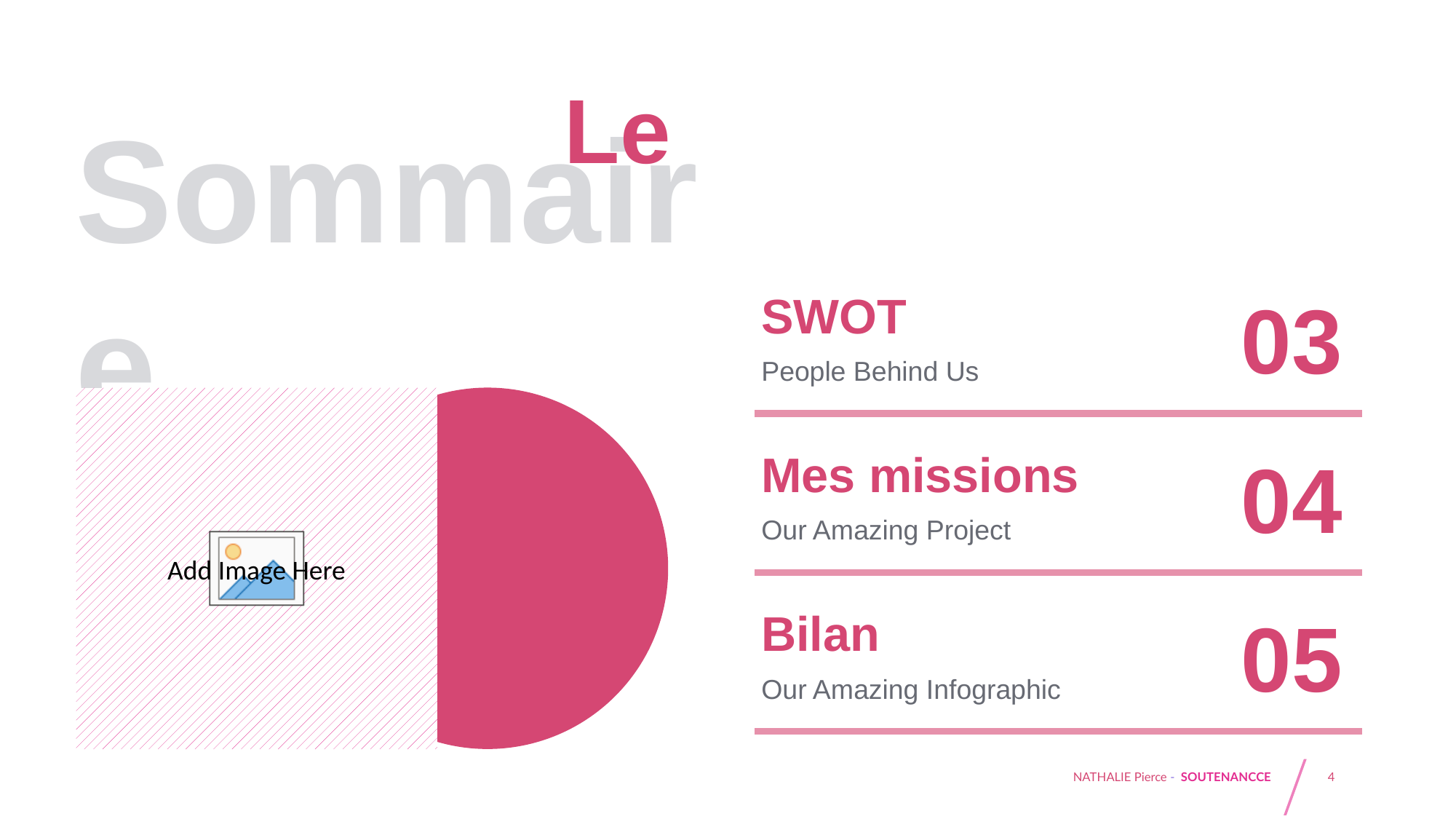

Le
Sommaire
03
SWOT
People Behind Us

04
Mes missions
Our Amazing Project
05
Bilan
Our Amazing Infographic